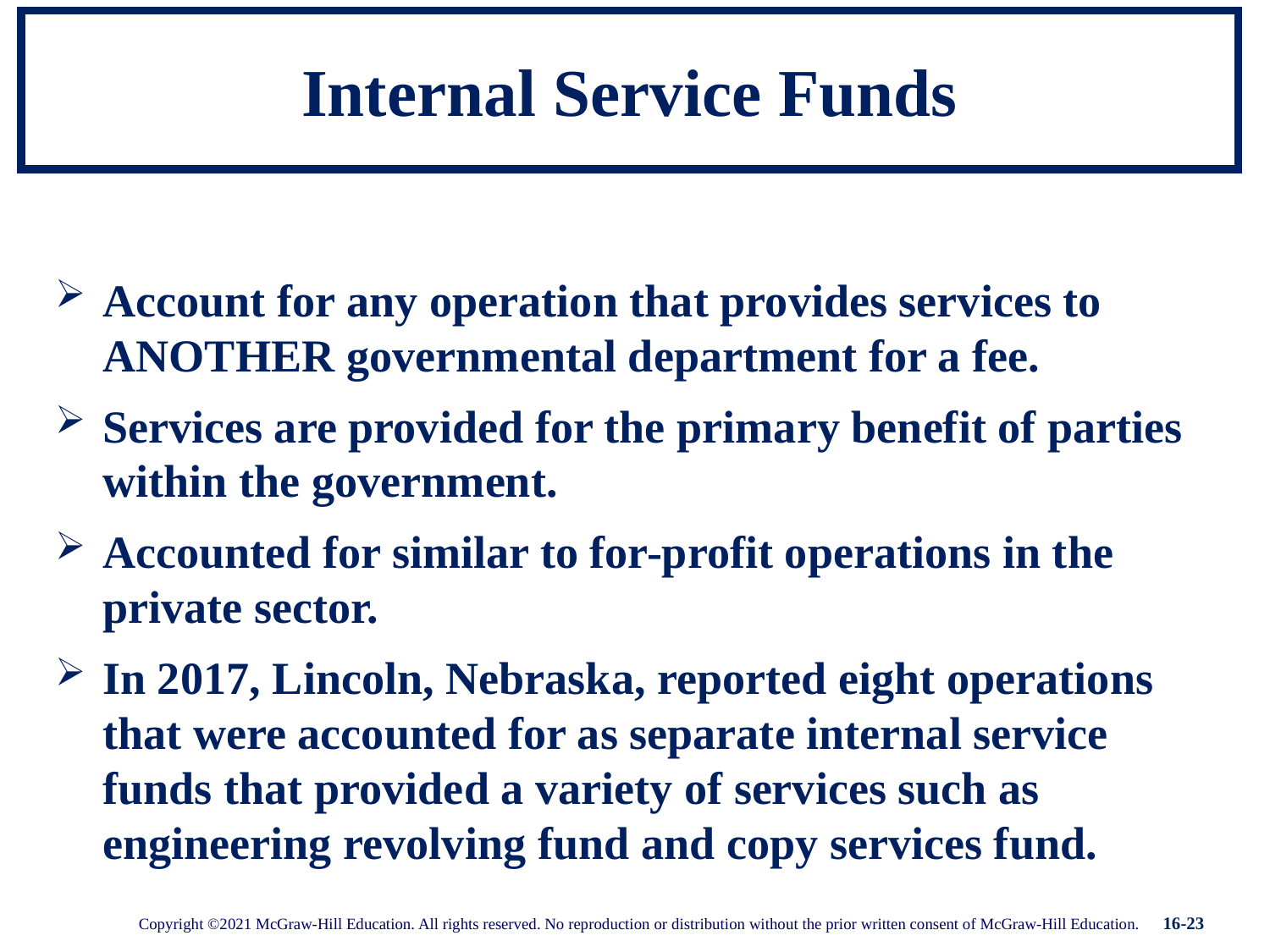

# Internal Service Funds
Account for any operation that provides services to ANOTHER governmental department for a fee.
Services are provided for the primary benefit of parties within the government.
Accounted for similar to for-profit operations in the private sector.
In 2017, Lincoln, Nebraska, reported eight operations that were accounted for as separate internal service funds that provided a variety of services such as engineering revolving fund and copy services fund.
16-23
Copyright ©2021 McGraw-Hill Education. All rights reserved. No reproduction or distribution without the prior written consent of McGraw-Hill Education.